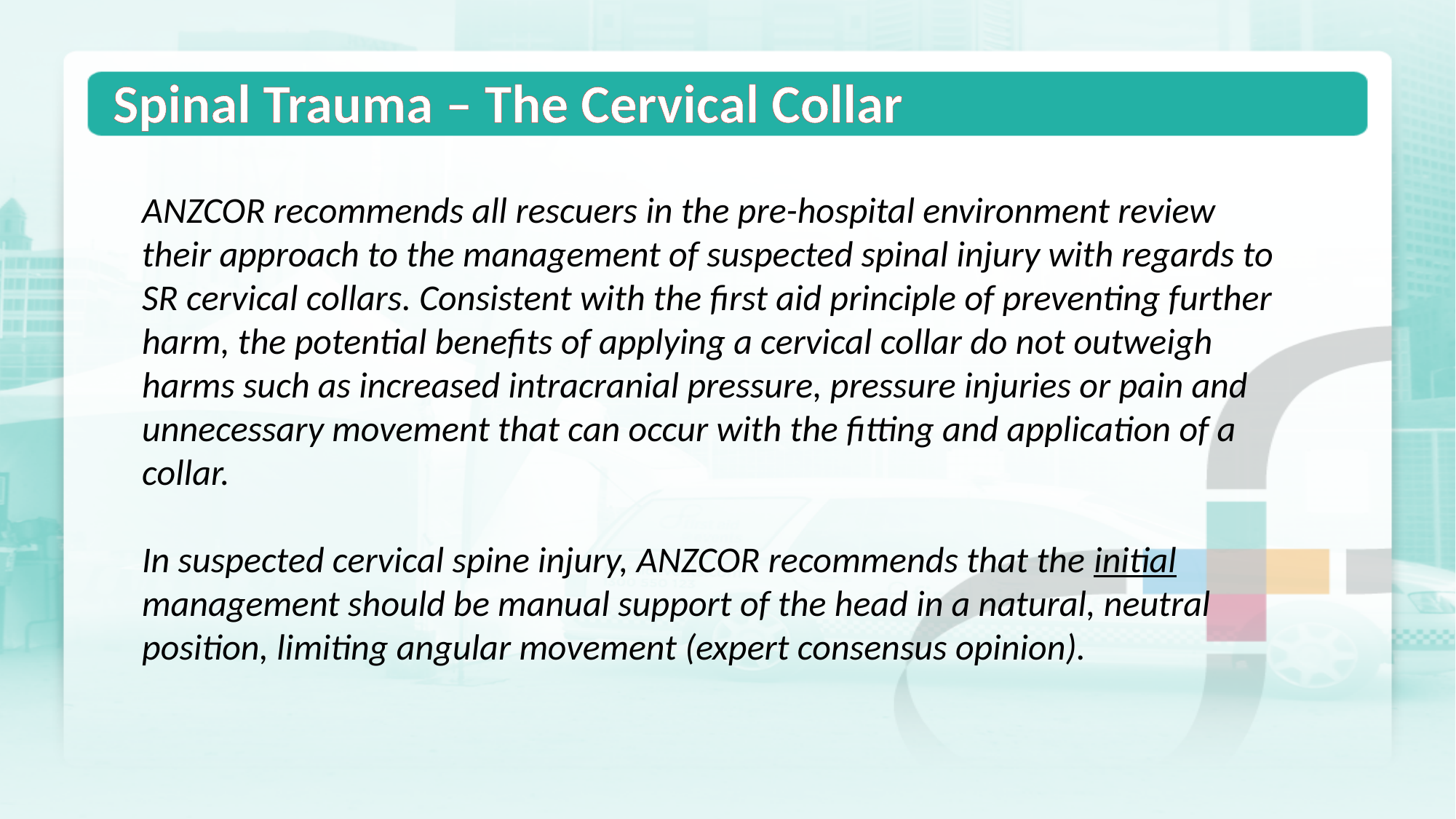

Spinal Trauma – The Cervical Collar
ANZCOR recommends all rescuers in the pre-hospital environment review their approach to the management of suspected spinal injury with regards to SR cervical collars. Consistent with the first aid principle of preventing further harm, the potential benefits of applying a cervical collar do not outweigh harms such as increased intracranial pressure, pressure injuries or pain and unnecessary movement that can occur with the fitting and application of a collar.

In suspected cervical spine injury, ANZCOR recommends that the initial management should be manual support of the head in a natural, neutral position, limiting angular movement (expert consensus opinion).